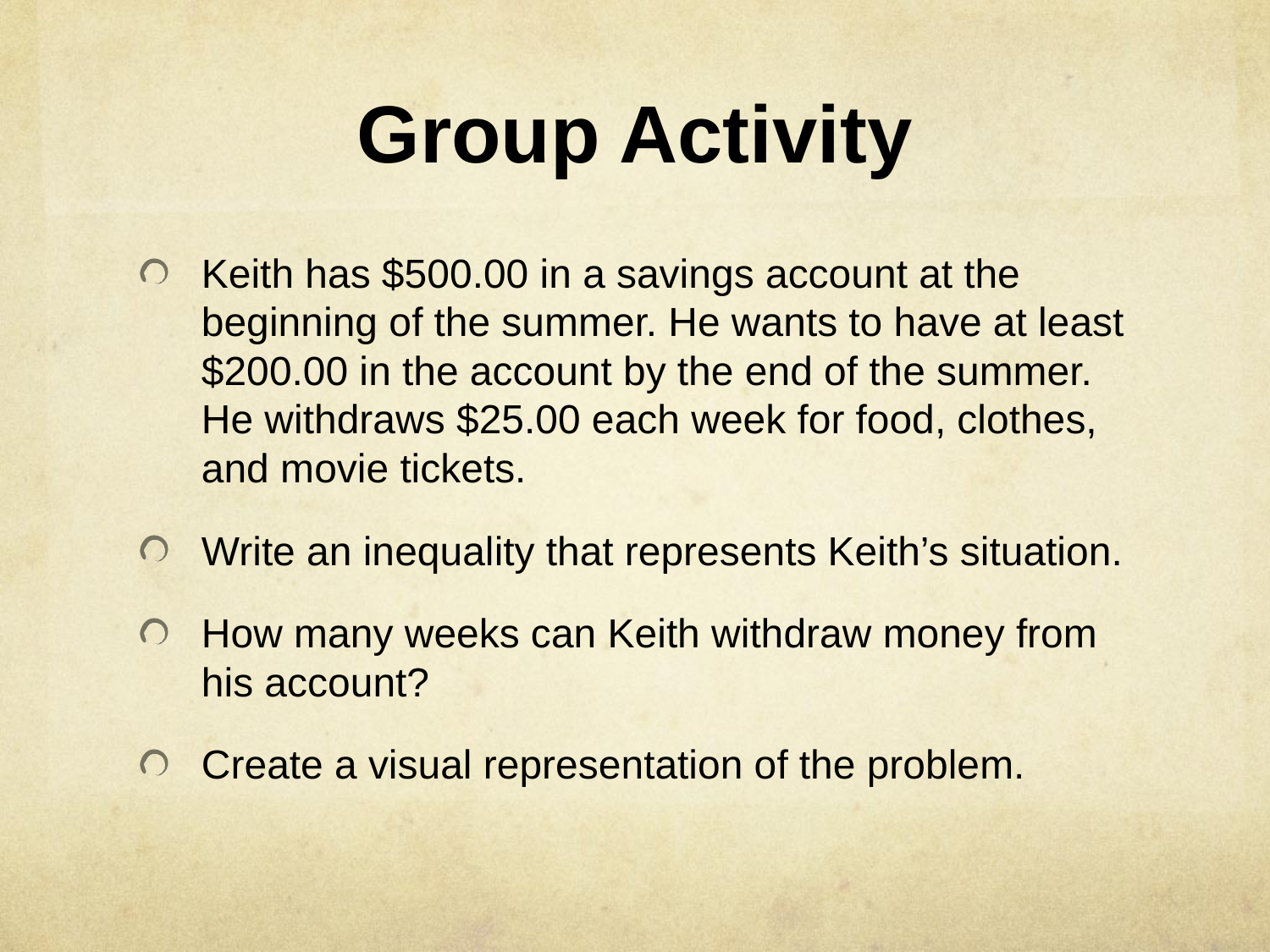

# Group Activity
Keith has $500.00 in a savings account at the beginning of the summer. He wants to have at least $200.00 in the account by the end of the summer. He withdraws $25.00 each week for food, clothes, and movie tickets.
Write an inequality that represents Keith’s situation.
How many weeks can Keith withdraw money from his account?
Create a visual representation of the problem.